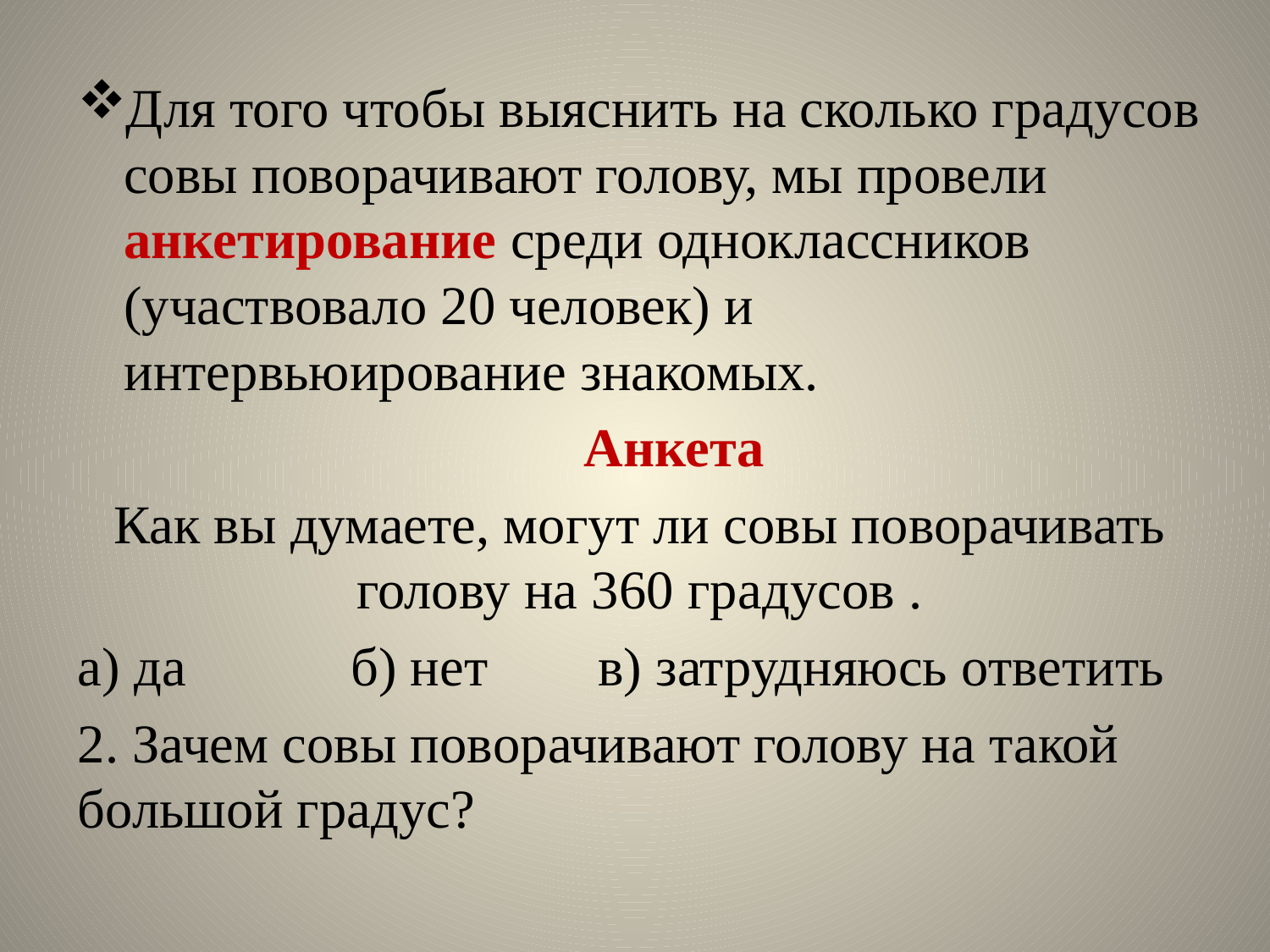

#
Для того чтобы выяснить на сколько градусов совы поворачивают голову, мы провели анкетирование среди одноклассников (участвовало 20 человек) и интервьюирование знакомых.
      Анкета
Как вы думаете, могут ли совы поворачивать голову на 360 градусов .
а) да            б) нет        в) затрудняюсь ответить
2. Зачем совы поворачивают голову на такой большой градус?